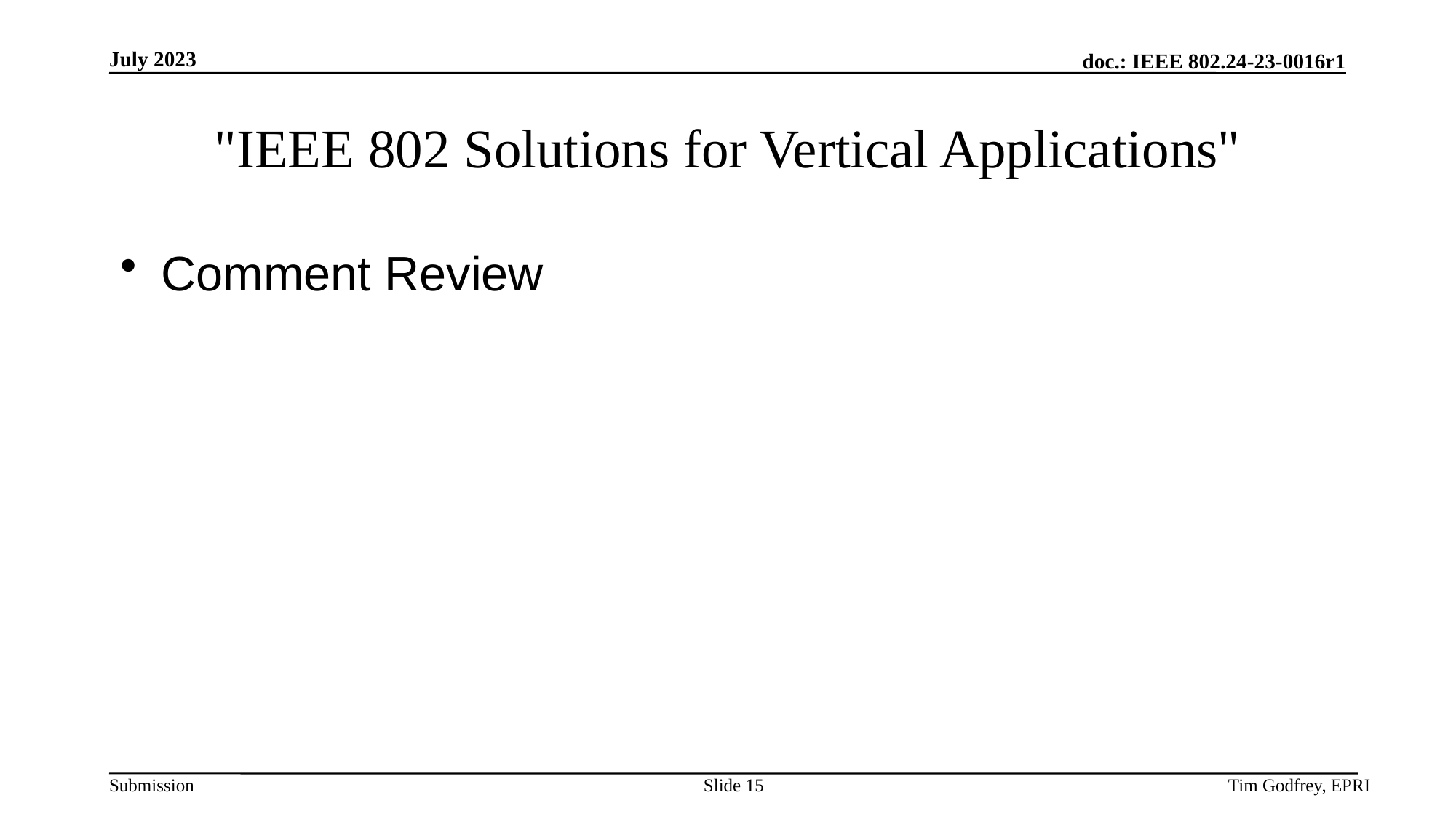

# "IEEE 802 Solutions for Vertical Applications"
Comment Review
Slide 15
Tim Godfrey, EPRI